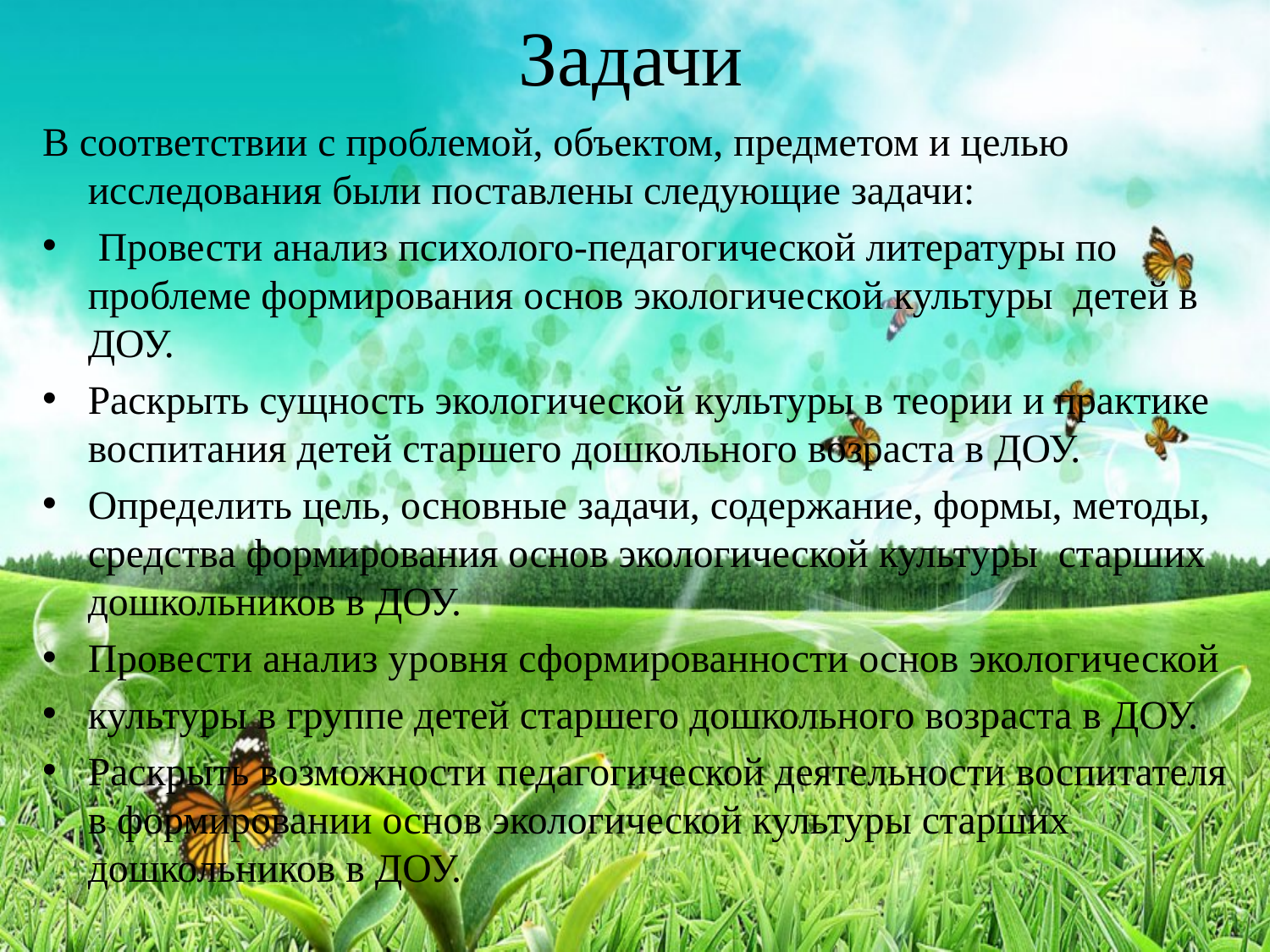

# Задачи
В соответствии с проблемой, объектом, предметом и целью исследования были поставлены следующие задачи:
 Провести анализ психолого-педагогической литературы по проблеме формирования основ экологической культуры  детей в ДОУ.
Раскрыть сущность экологической культуры в теории и практике воспитания детей старшего дошкольного возраста в ДОУ.
Определить цель, основные задачи, содержание, формы, методы, средства формирования основ экологической культуры  старших дошкольников в ДОУ.
Провести анализ уровня сформированности основ экологической
культуры в группе детей старшего дошкольного возраста в ДОУ.
Раскрыть возможности педагогической деятельности воспитателя в формировании основ экологической культуры старших дошкольников в ДОУ.